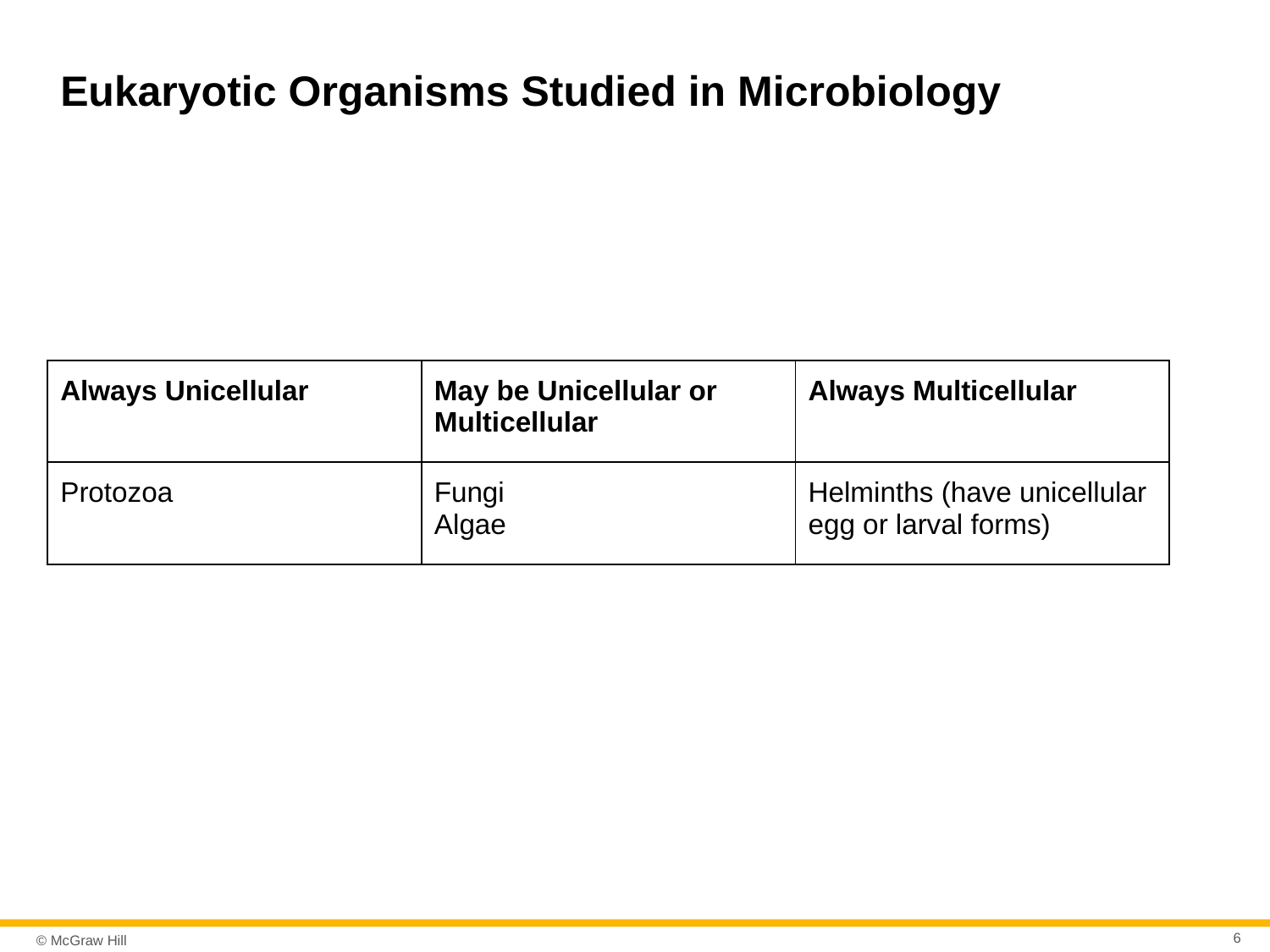

# Eukaryotic Organisms Studied in Microbiology
| Always Unicellular | May be Unicellular or Multicellular | Always Multicellular |
| --- | --- | --- |
| Protozoa | Fungi Algae | Helminths (have unicellular egg or larval forms) |